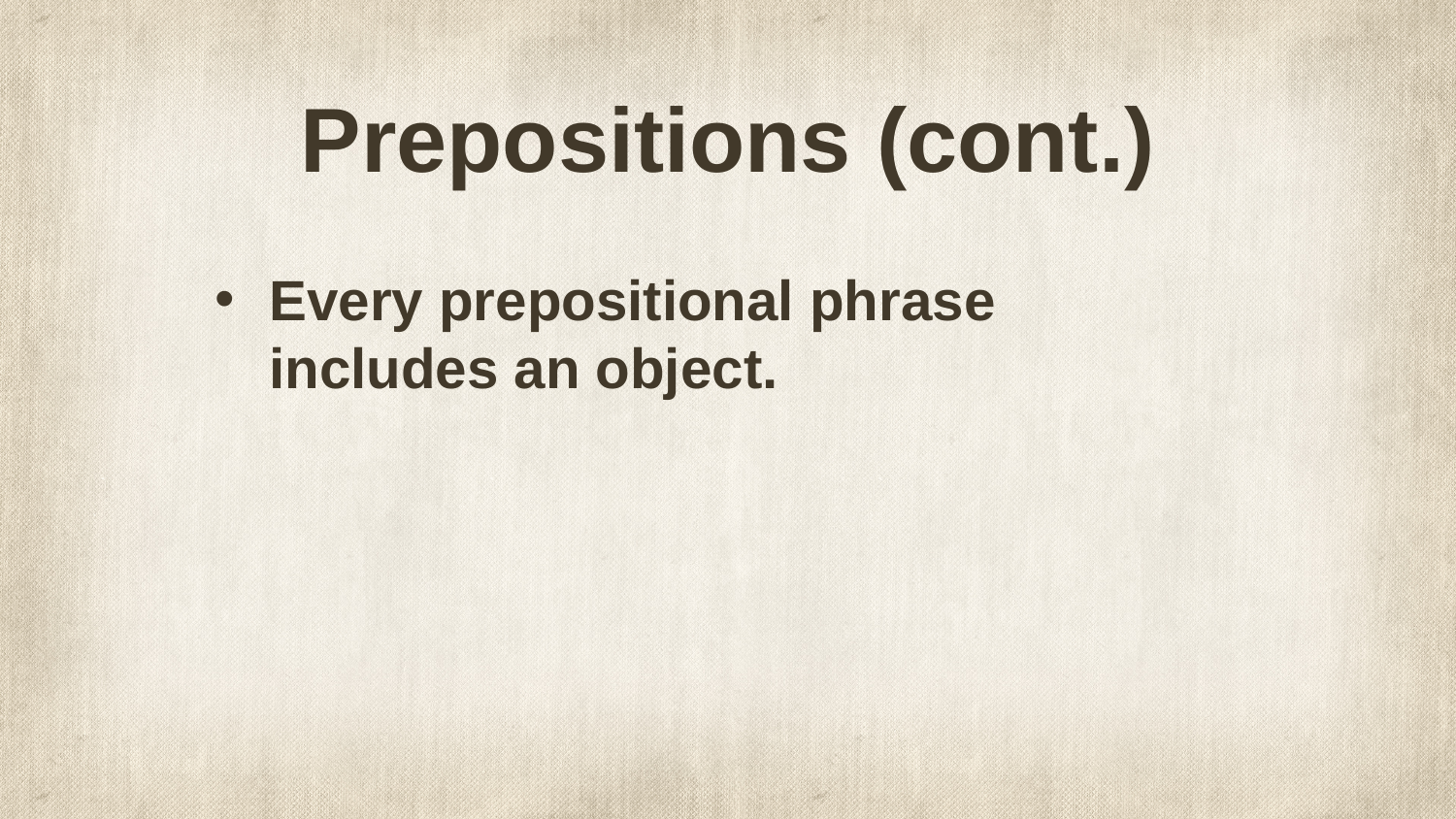

# Prepositions (cont.)
Every prepositional phrase includes an object.